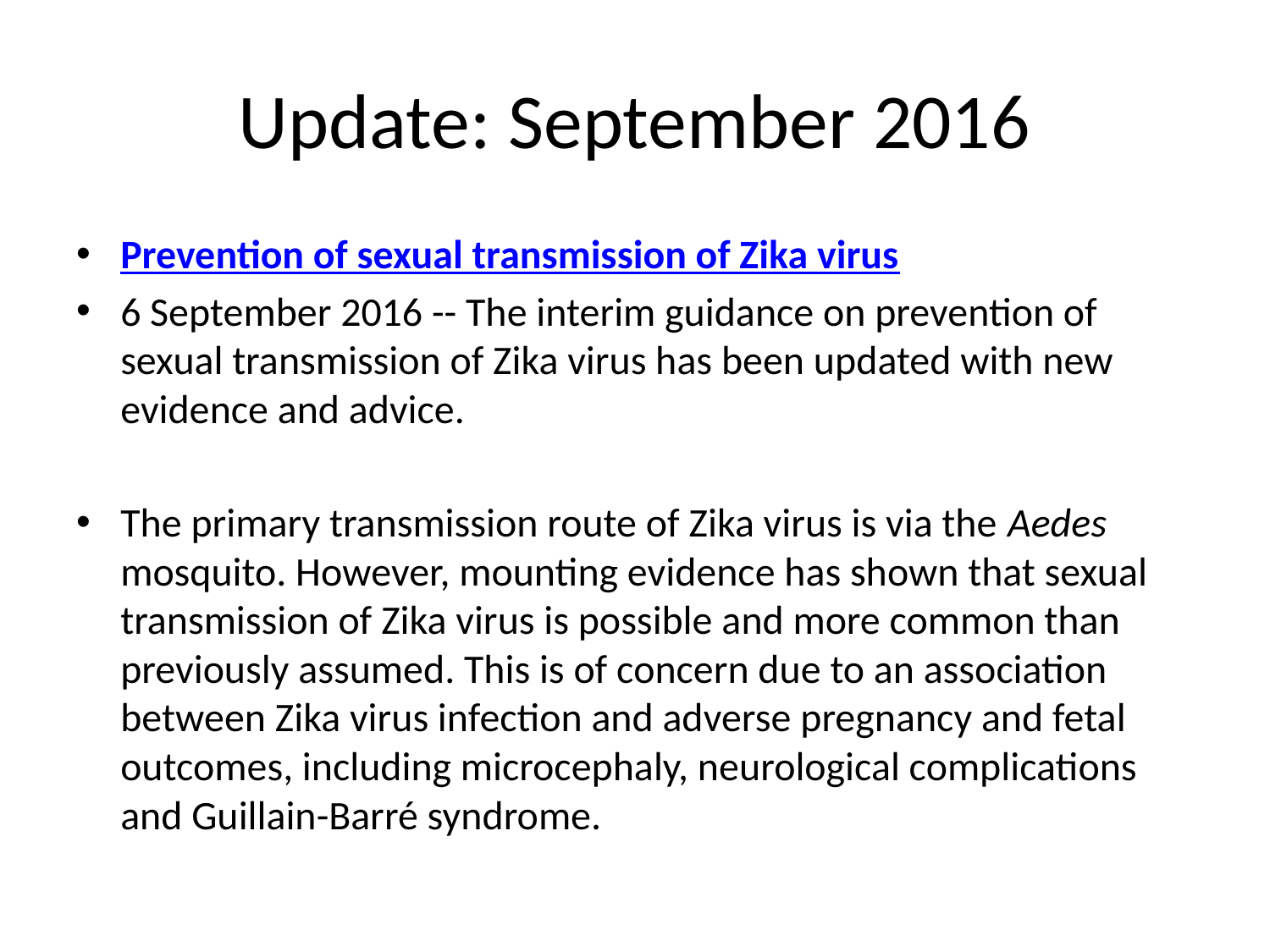

# Update: September 2016
Prevention of sexual transmission of Zika virus
6 September 2016 -- The interim guidance on prevention of sexual transmission of Zika virus has been updated with new evidence and advice.

The primary transmission route of Zika virus is via the Aedes mosquito. However, mounting evidence has shown that sexual transmission of Zika virus is possible and more common than previously assumed. This is of concern due to an association between Zika virus infection and adverse pregnancy and fetal outcomes, including microcephaly, neurological complications and Guillain-Barré syndrome.